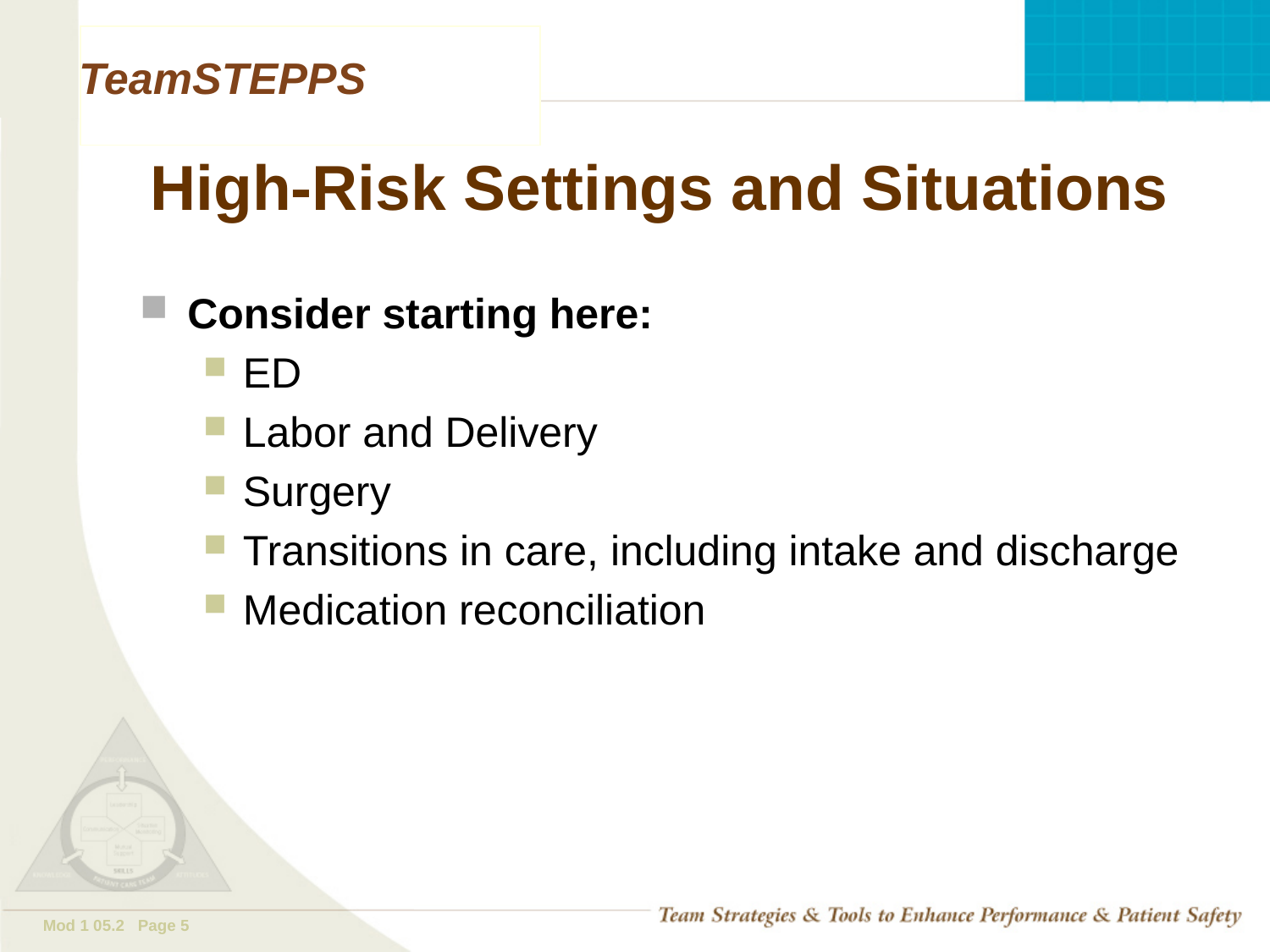

# High-Risk Settings and Situations
Consider starting here:
ED
Labor and Delivery
Surgery
Transitions in care, including intake and discharge
Medication reconciliation